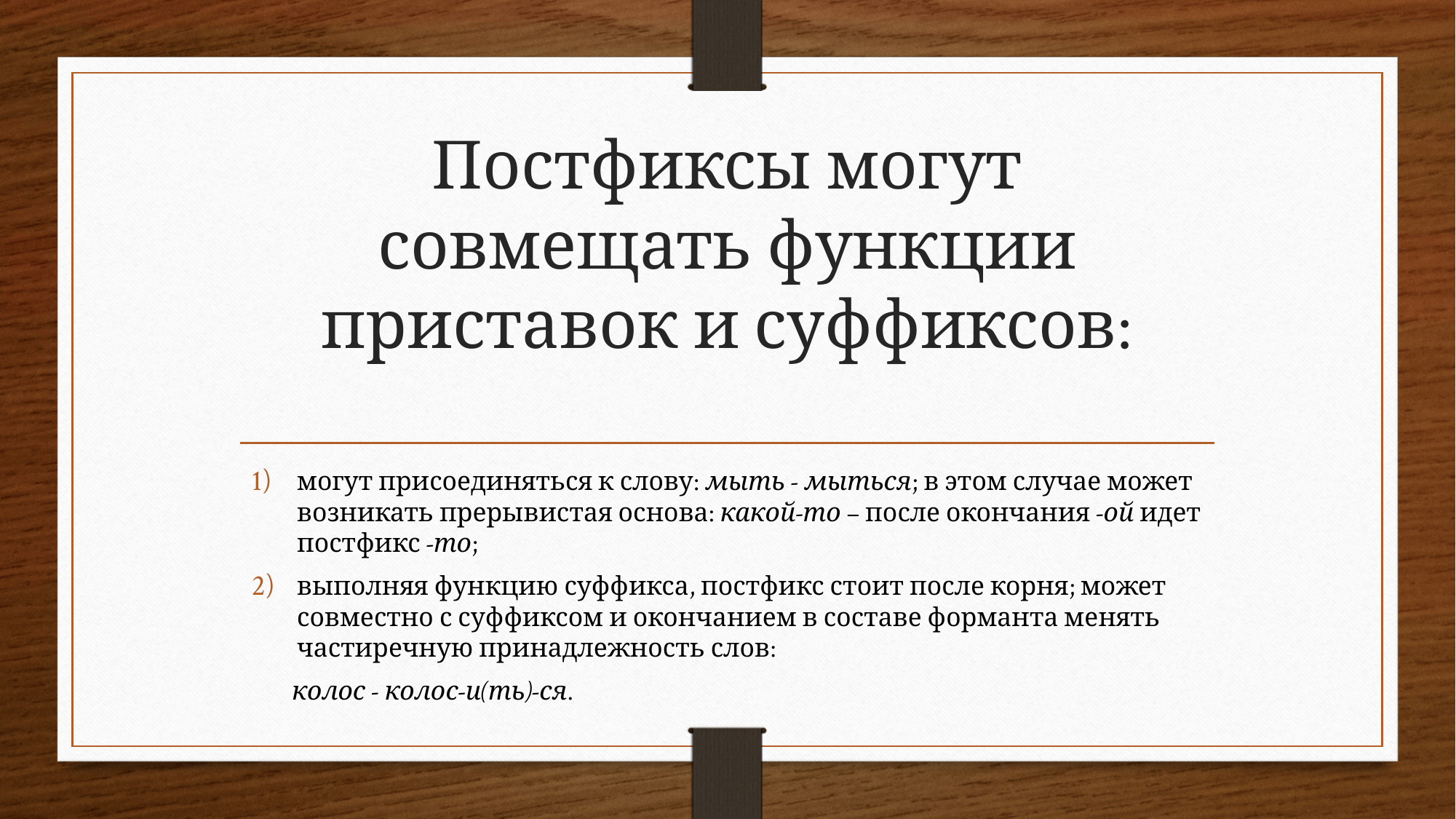

# Постфиксы могут совмещать функции приставок и суффиксов:
могут присоединяться к слову: мыть - мыться; в этом случае может возникать прерывистая основа: какой-то – после окончания -ой идет постфикс -то;
выполняя функцию суффикса, постфикс стоит после корня; может совместно с суффиксом и окончанием в составе форманта менять частиречную принадлежность слов:
       колос - колос-и(ть)-ся.